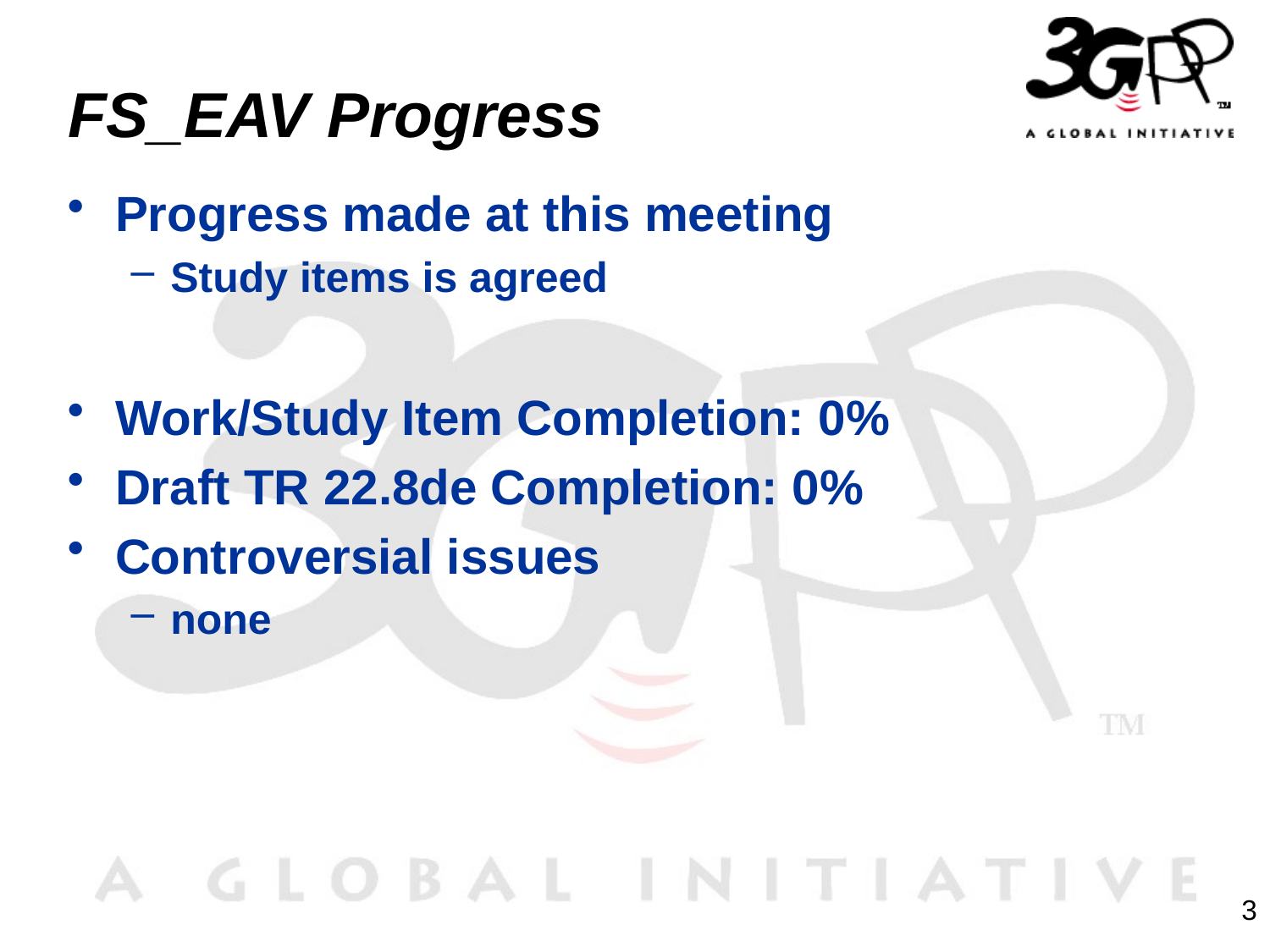

# FS_EAV Progress
Progress made at this meeting
Study items is agreed

Work/Study Item Completion: 0%
Draft TR 22.8de Completion: 0%
Controversial issues
none

3